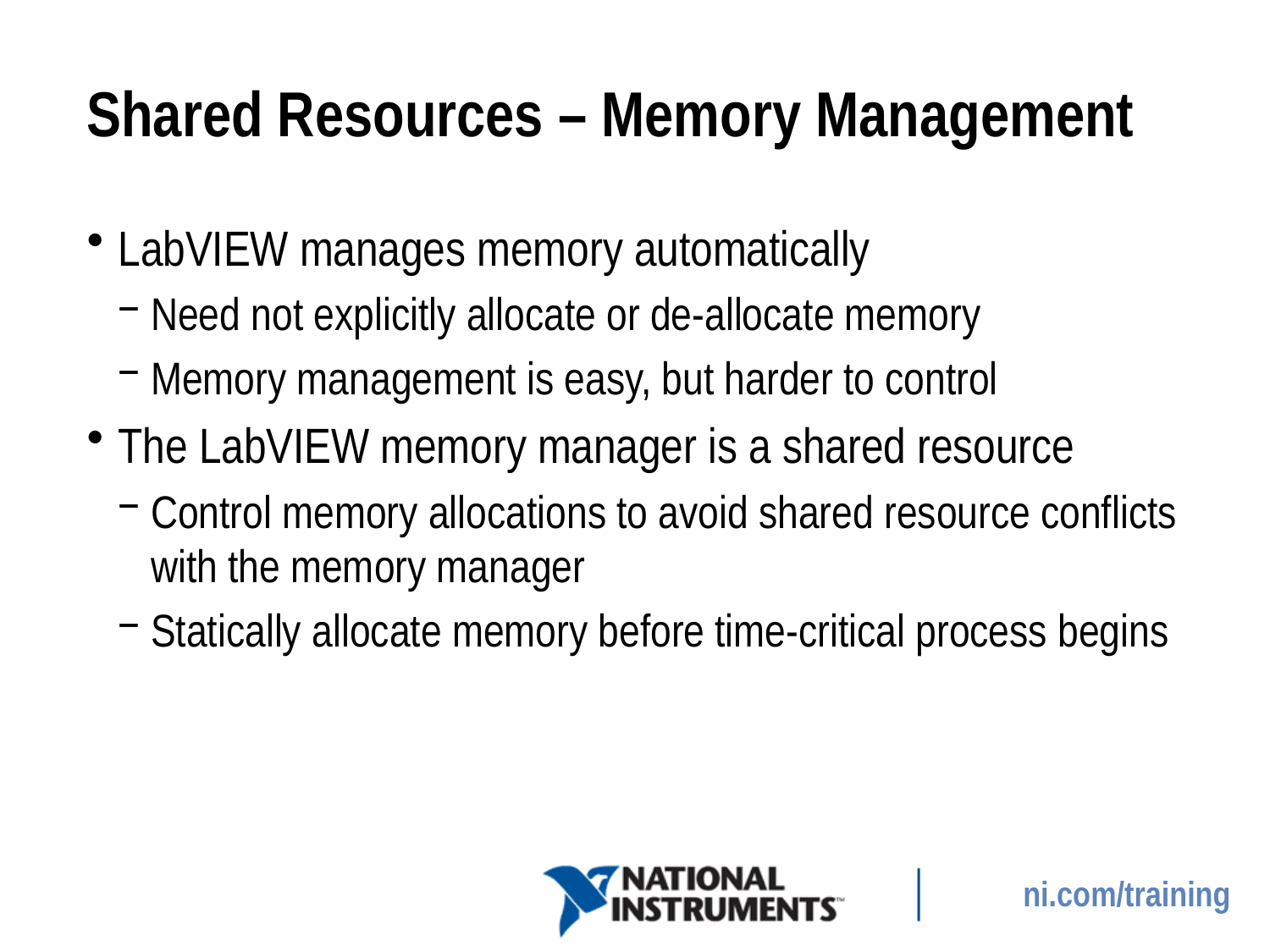

# Shared Resources – Memory Management
LabVIEW manages memory automatically
Need not explicitly allocate or de-allocate memory
Memory management is easy, but harder to control
The LabVIEW memory manager is a shared resource
Control memory allocations to avoid shared resource conflicts with the memory manager
Statically allocate memory before time-critical process begins